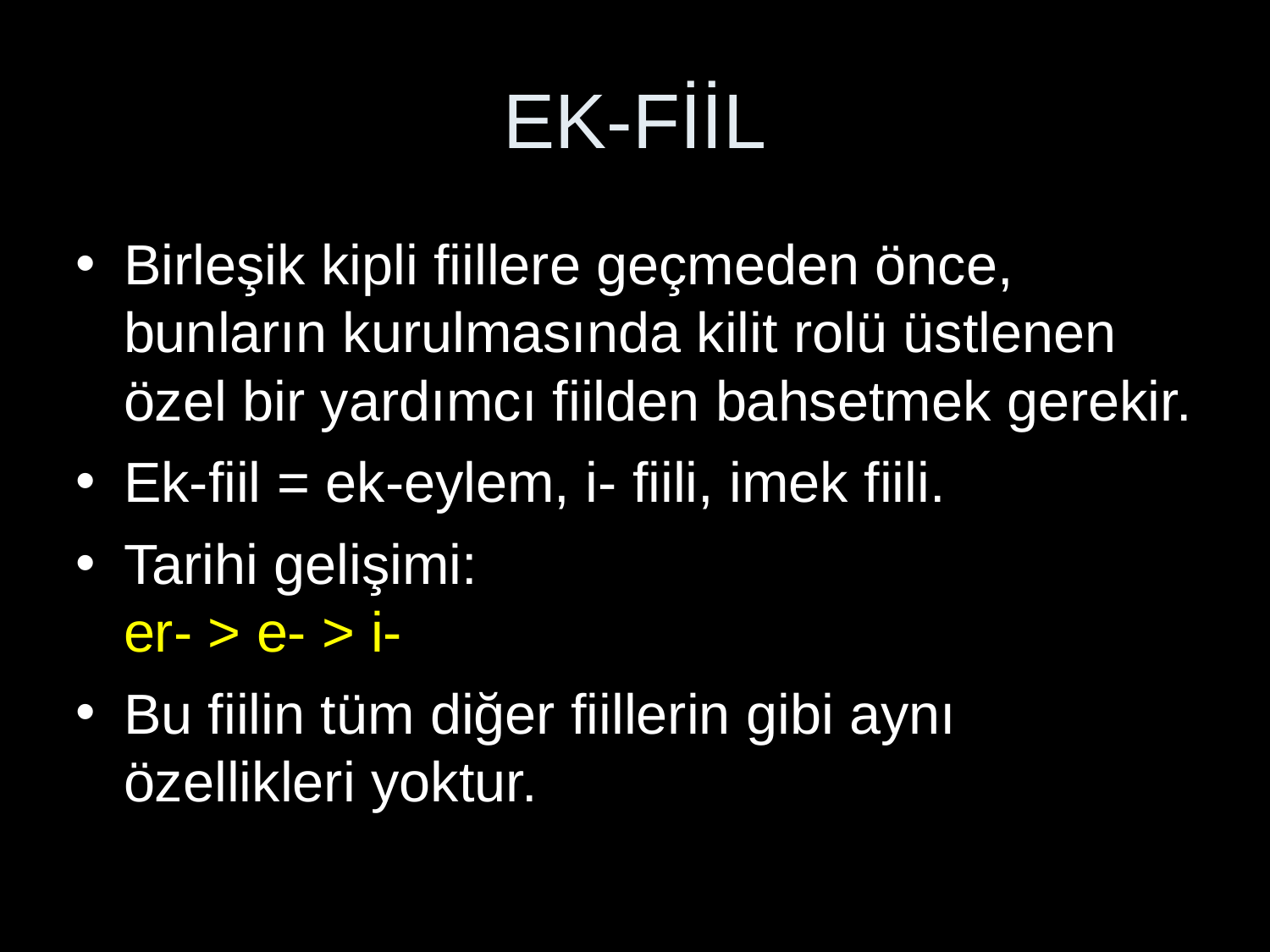

# EK-FİİL
Birleşik kipli fiillere geçmeden önce, bunların kurulmasında kilit rolü üstlenen özel bir yardımcı fiilden bahsetmek gerekir.
Ek-fiil = ek-eylem, i- fiili, imek fiili.
Tarihi gelişimi:
er- > e- > i-
Bu fiilin tüm diğer fiillerin gibi aynı özellikleri yoktur.